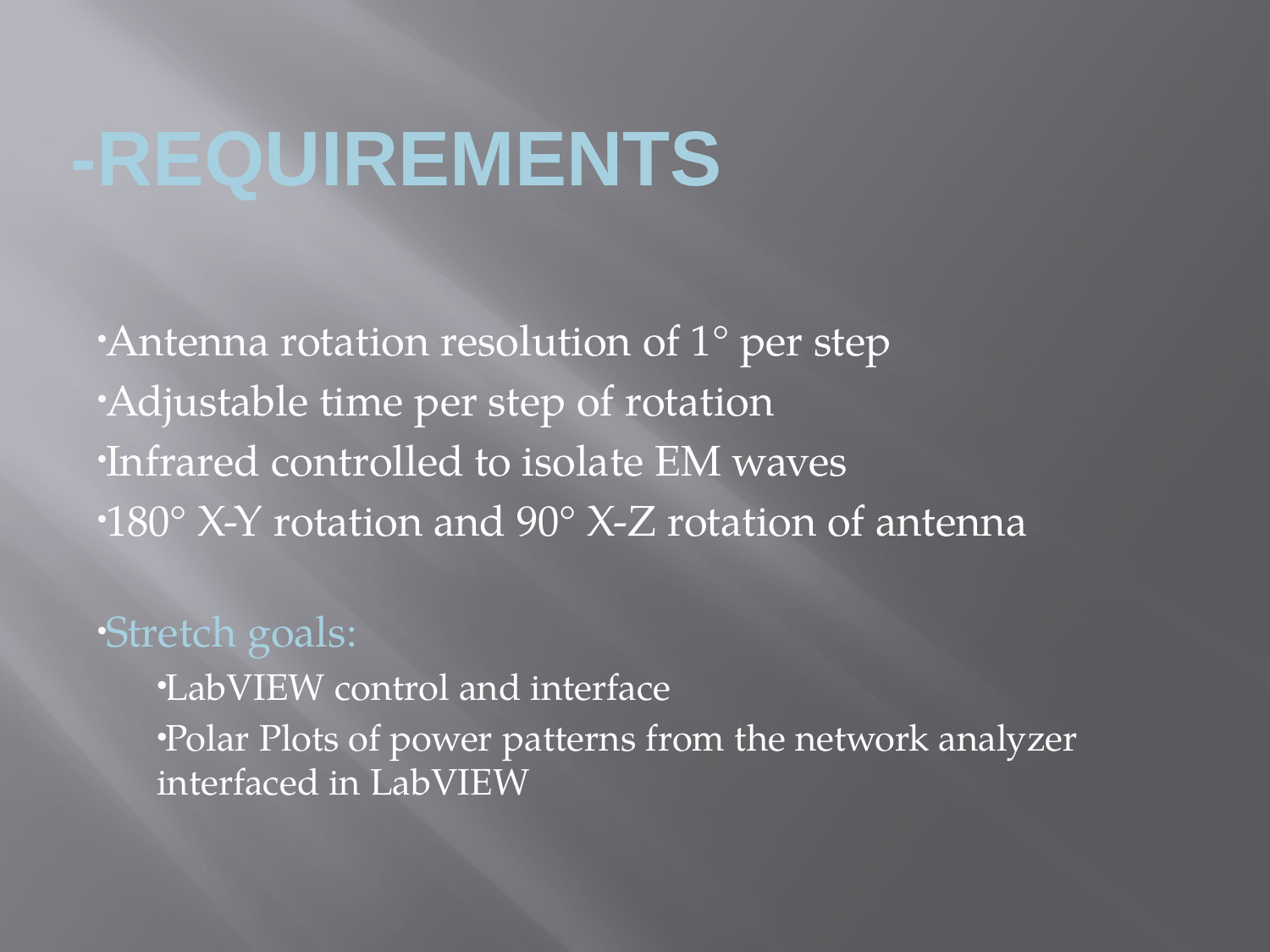

# -Requirements
Antenna rotation resolution of 1° per step
Adjustable time per step of rotation
Infrared controlled to isolate EM waves
180° X-Y rotation and 90° X-Z rotation of antenna

Stretch goals:
LabVIEW control and interface
Polar Plots of power patterns from the network analyzer interfaced in LabVIEW